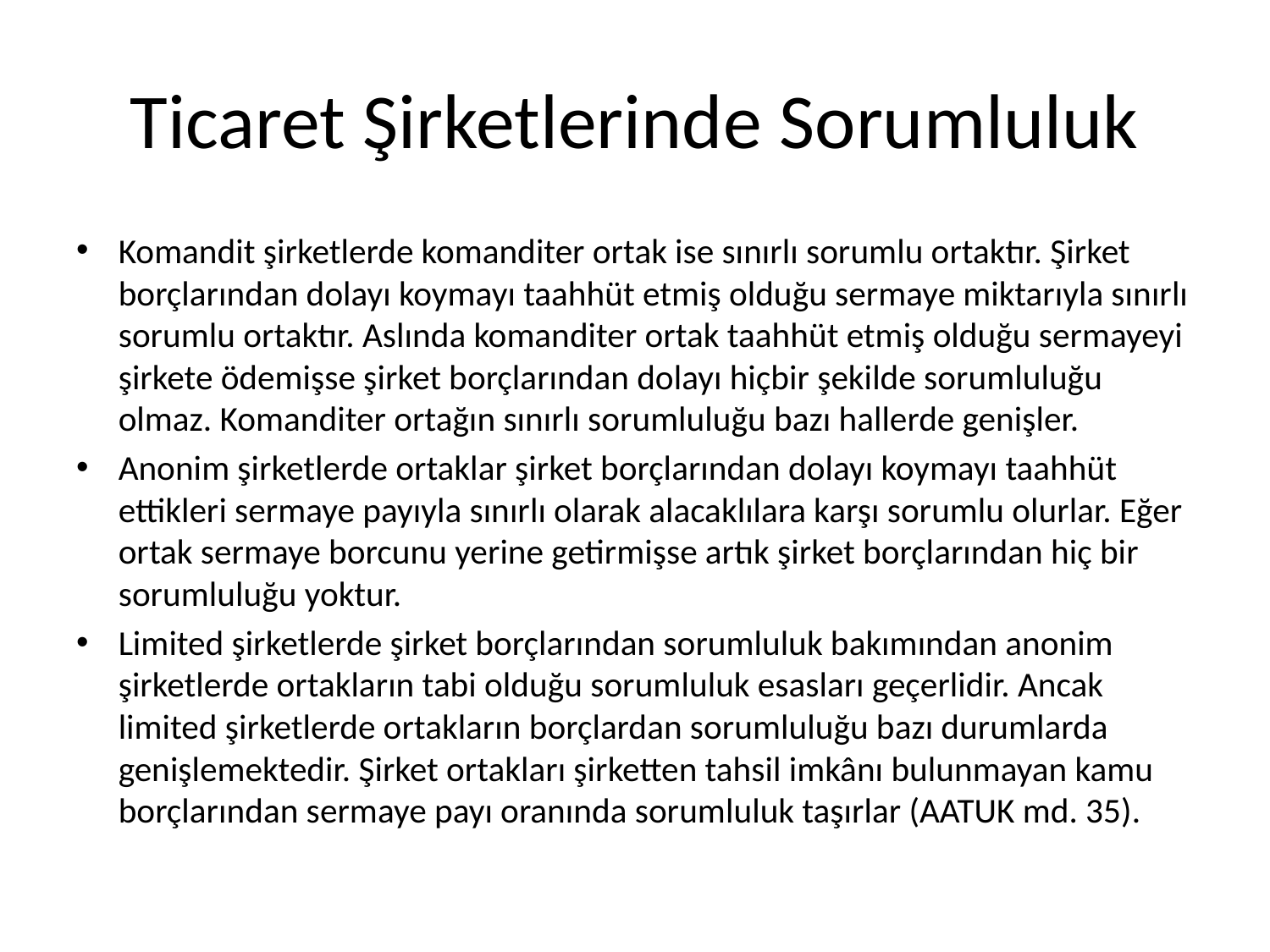

# Ticaret Şirketlerinde Sorumluluk
Komandit şirketlerde komanditer ortak ise sınırlı sorumlu ortaktır. Şirket borçlarından dolayı koymayı taahhüt etmiş olduğu sermaye miktarıyla sınırlı sorumlu ortaktır. Aslında komanditer ortak taahhüt etmiş olduğu sermayeyi şirkete ödemişse şirket borçlarından dolayı hiçbir şekilde sorumluluğu olmaz. Komanditer ortağın sınırlı sorumluluğu bazı hallerde genişler.
Anonim şirketlerde ortaklar şirket borçlarından dolayı koymayı taahhüt ettikleri sermaye payıyla sınırlı olarak alacaklılara karşı sorumlu olurlar. Eğer ortak sermaye borcunu yerine getirmişse artık şirket borçlarından hiç bir sorumluluğu yoktur.
Limited şirketlerde şirket borçlarından sorumluluk bakımından anonim şirketlerde ortakların tabi olduğu sorumluluk esasları geçerlidir. Ancak limited şirketlerde ortakların borçlardan sorumluluğu bazı durumlarda genişlemektedir. Şirket ortakları şirketten tahsil imkânı bulunmayan kamu borçlarından sermaye payı oranında sorumluluk taşırlar (AATUK md. 35).